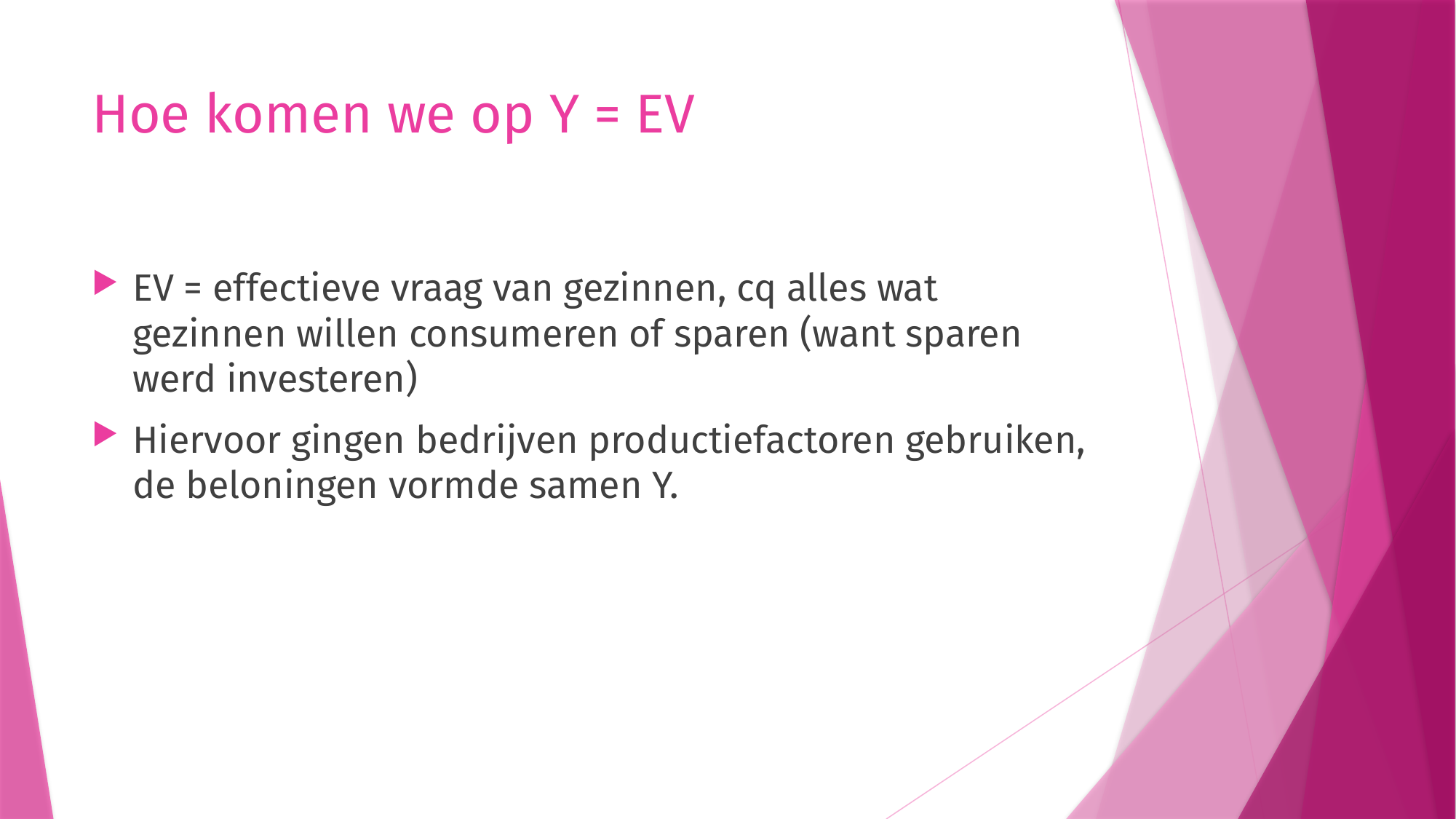

# Hoe komen we op Y = EV
EV = effectieve vraag van gezinnen, cq alles wat gezinnen willen consumeren of sparen (want sparen werd investeren)
Hiervoor gingen bedrijven productiefactoren gebruiken, de beloningen vormde samen Y.